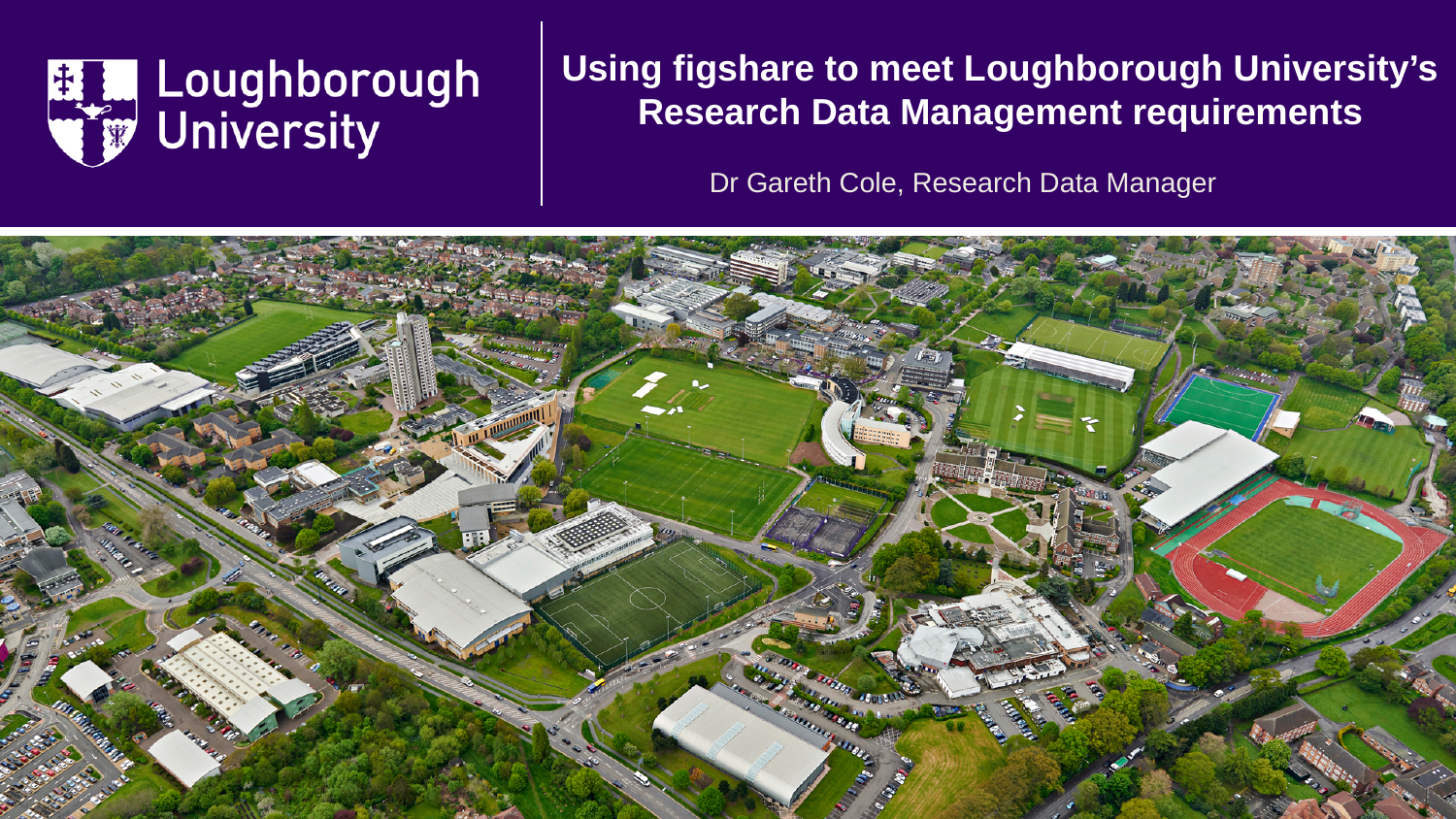

# Using figshare to meet Loughborough University’s Research Data Management requirements
Dr Gareth Cole, Research Data Manager